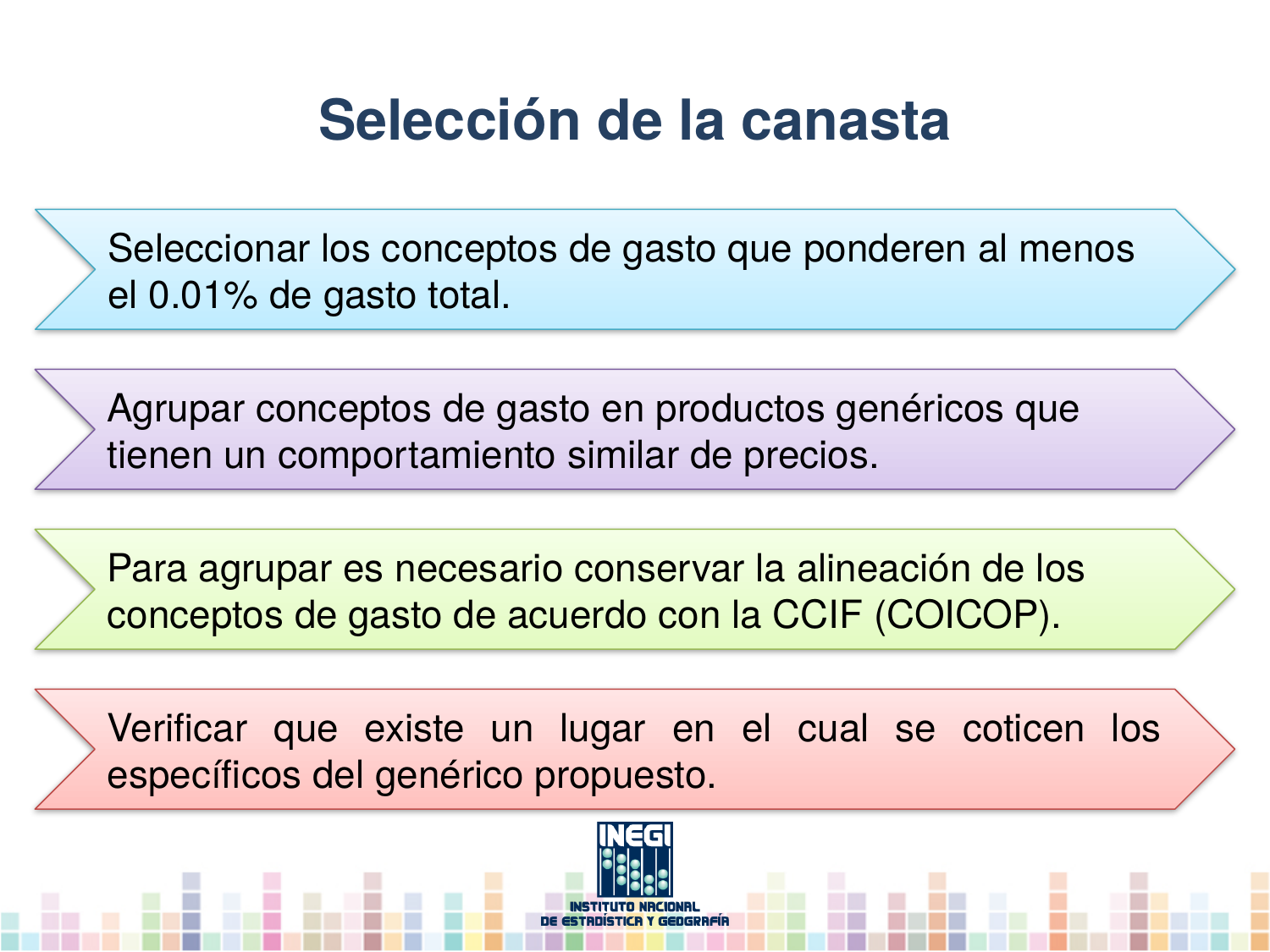

# Selección de la canasta
Seleccionar los conceptos de gasto que ponderen al menos el 0.01% de gasto total.
Agrupar conceptos de gasto en productos genéricos que tienen un comportamiento similar de precios.
Para agrupar es necesario conservar la alineación de los conceptos de gasto de acuerdo con la CCIF (COICOP).
Verificar que existe un lugar en el cual se coticen los específicos del genérico propuesto.